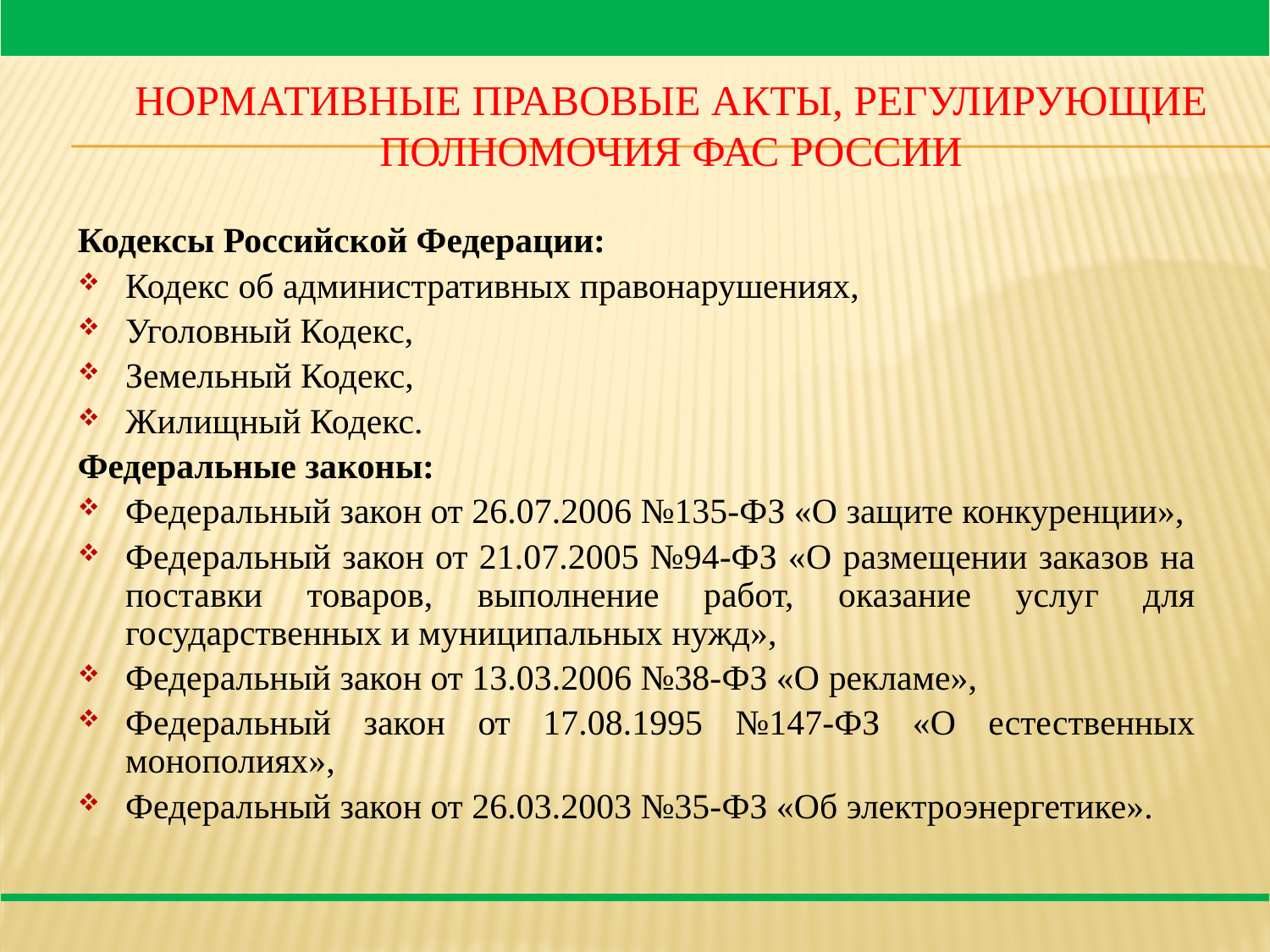

# Нормативные правовые акты, регулирующие полномочия ФАС России
Кодексы Российской Федерации:
Кодекс об административных правонарушениях,
Уголовный Кодекс,
Земельный Кодекс,
Жилищный Кодекс.
Федеральные законы:
Федеральный закон от 26.07.2006 №135-ФЗ «О защите конкуренции»,
Федеральный закон от 21.07.2005 №94-ФЗ «О размещении заказов на поставки товаров, выполнение работ, оказание услуг для государственных и муниципальных нужд»,
Федеральный закон от 13.03.2006 №38-ФЗ «О рекламе»,
Федеральный закон от 17.08.1995 №147-ФЗ «О естественных монополиях»,
Федеральный закон от 26.03.2003 №35-ФЗ «Об электроэнергетике».